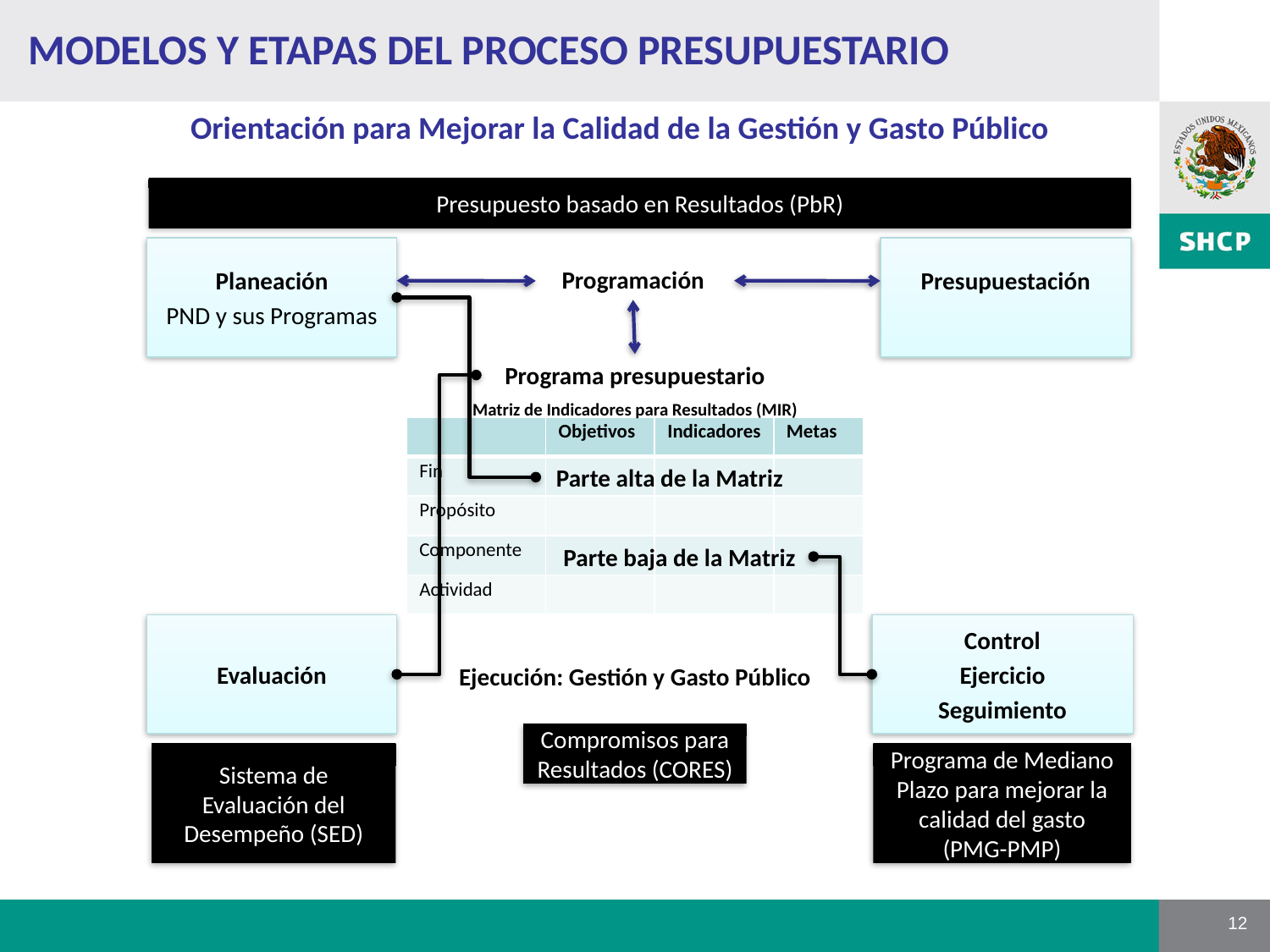

Modelos y etapas del proceso presupuestario
Orientación para Mejorar la Calidad de la Gestión y Gasto Público
Presupuesto basado en Resultados (PbR)
Planeación
PND y sus Programas
Presupuestación

Programación
Programa presupuestario
Matriz de Indicadores para Resultados (MIR)
|  | Objetivos | Indicadores | Metas |
| --- | --- | --- | --- |
| Fin |  |  |  |
| Propósito |  |  |  |
| Componente |  |  |  |
| Actividad |  |  |  |
Parte alta de la Matriz
Parte baja de la Matriz
Evaluación
Control
Ejercicio
Seguimiento
Ejecución: Gestión y Gasto Público
Compromisos para Resultados (CORES)
Sistema de Evaluación del Desempeño (SED)
Programa de Mediano Plazo para mejorar la calidad del gasto (PMG-PMP)